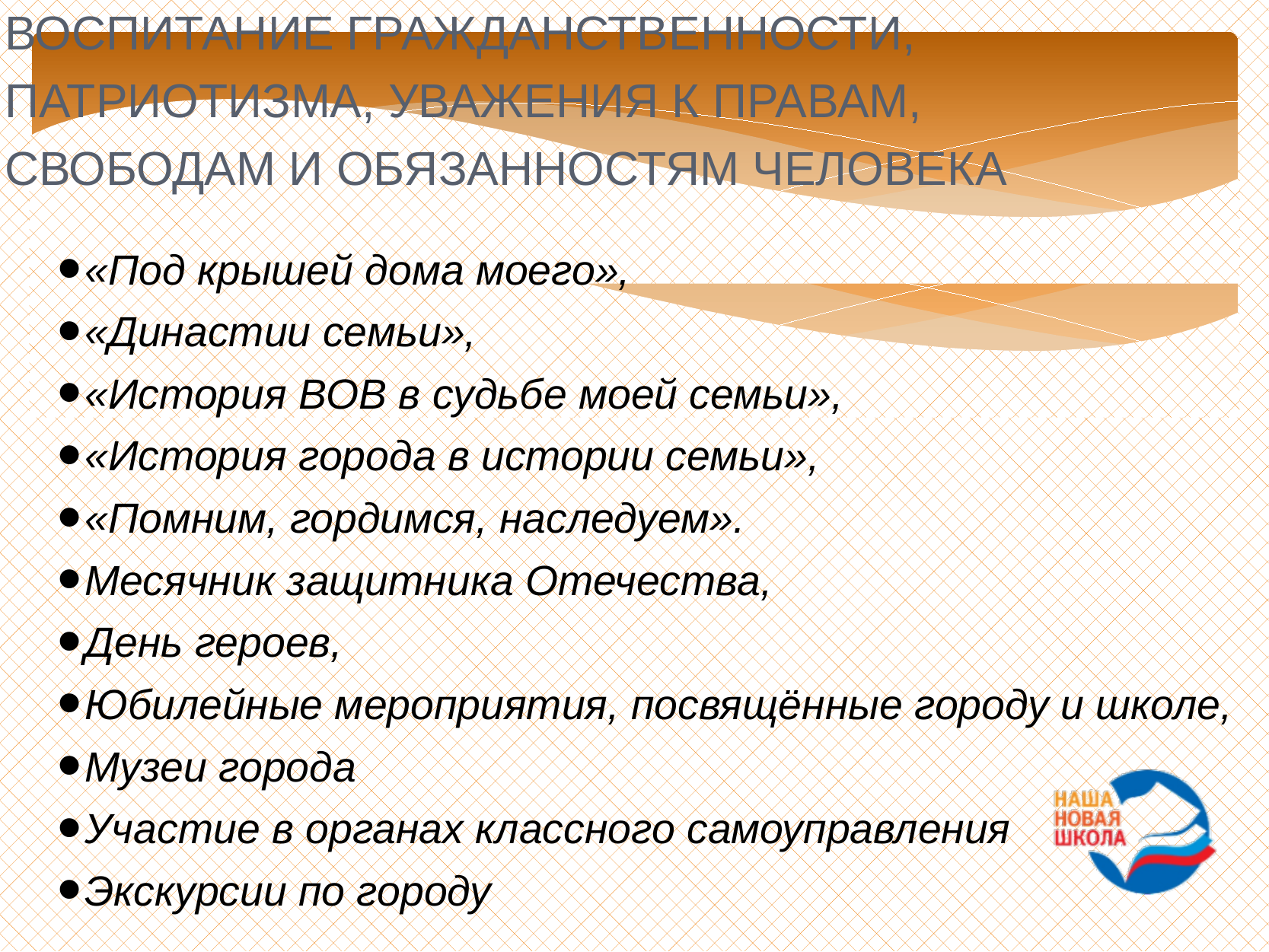

ВОСПИТАНИЕ ГРАЖДАНСТВЕННОСТИ, ПАТРИОТИЗМА, УВАЖЕНИЯ К ПРАВАМ, СВОБОДАМ И ОБЯЗАННОСТЯМ ЧЕЛОВЕКА
«Под крышей дома моего»,
«Династии семьи»,
«История ВОВ в судьбе моей семьи»,
«История города в истории семьи»,
«Помним, гордимся, наследуем».
Месячник защитника Отечества,
День героев,
Юбилейные мероприятия, посвящённые городу и школе,
Музеи города
Участие в органах классного самоуправления
Экскурсии по городу